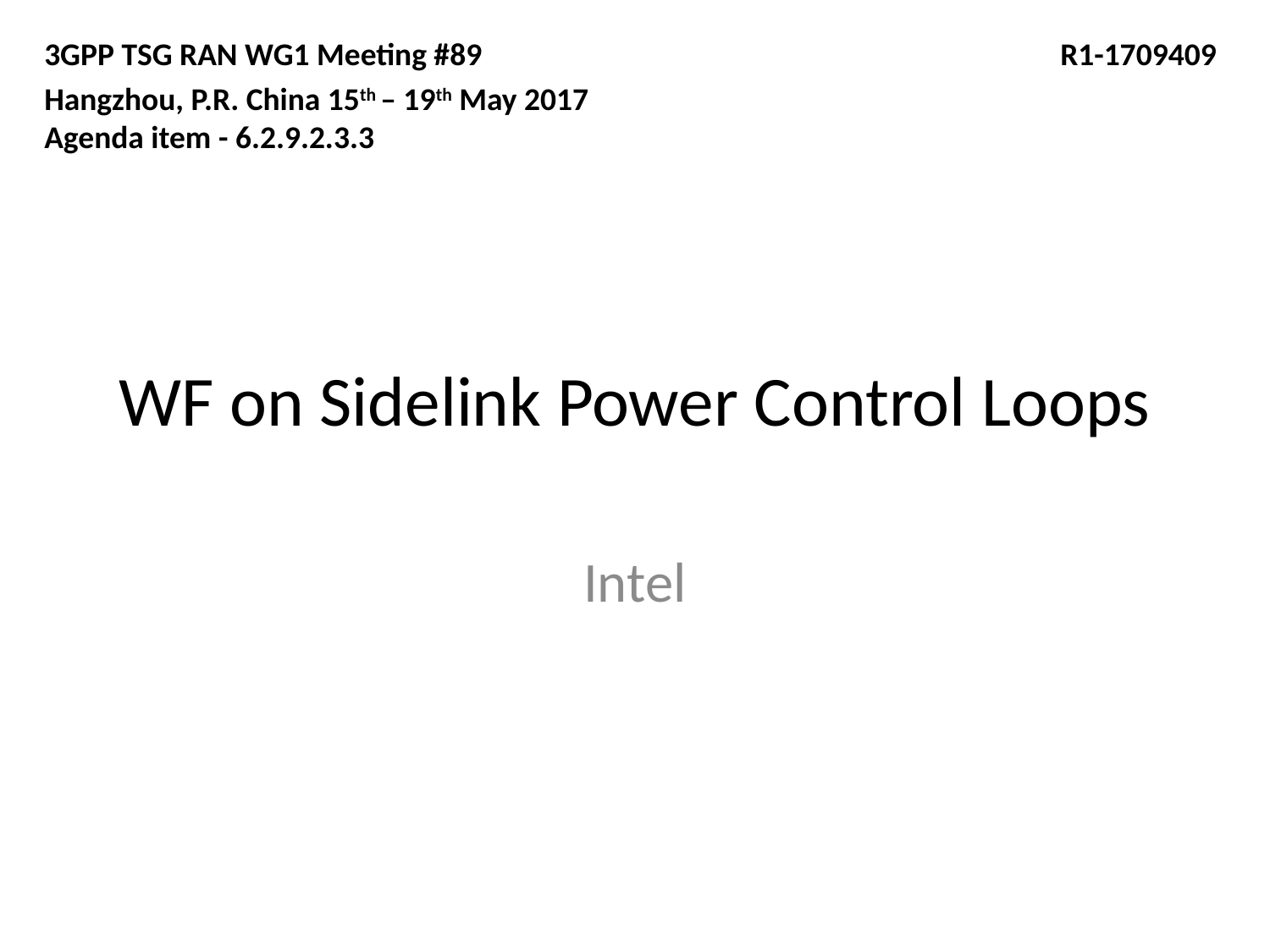

3GPP TSG RAN WG1 Meeting #89                                            	                  	R1-1709409
Hangzhou, P.R. China 15th – 19th May 2017
Agenda item - 6.2.9.2.3.3
# WF on Sidelink Power Control Loops
Intel